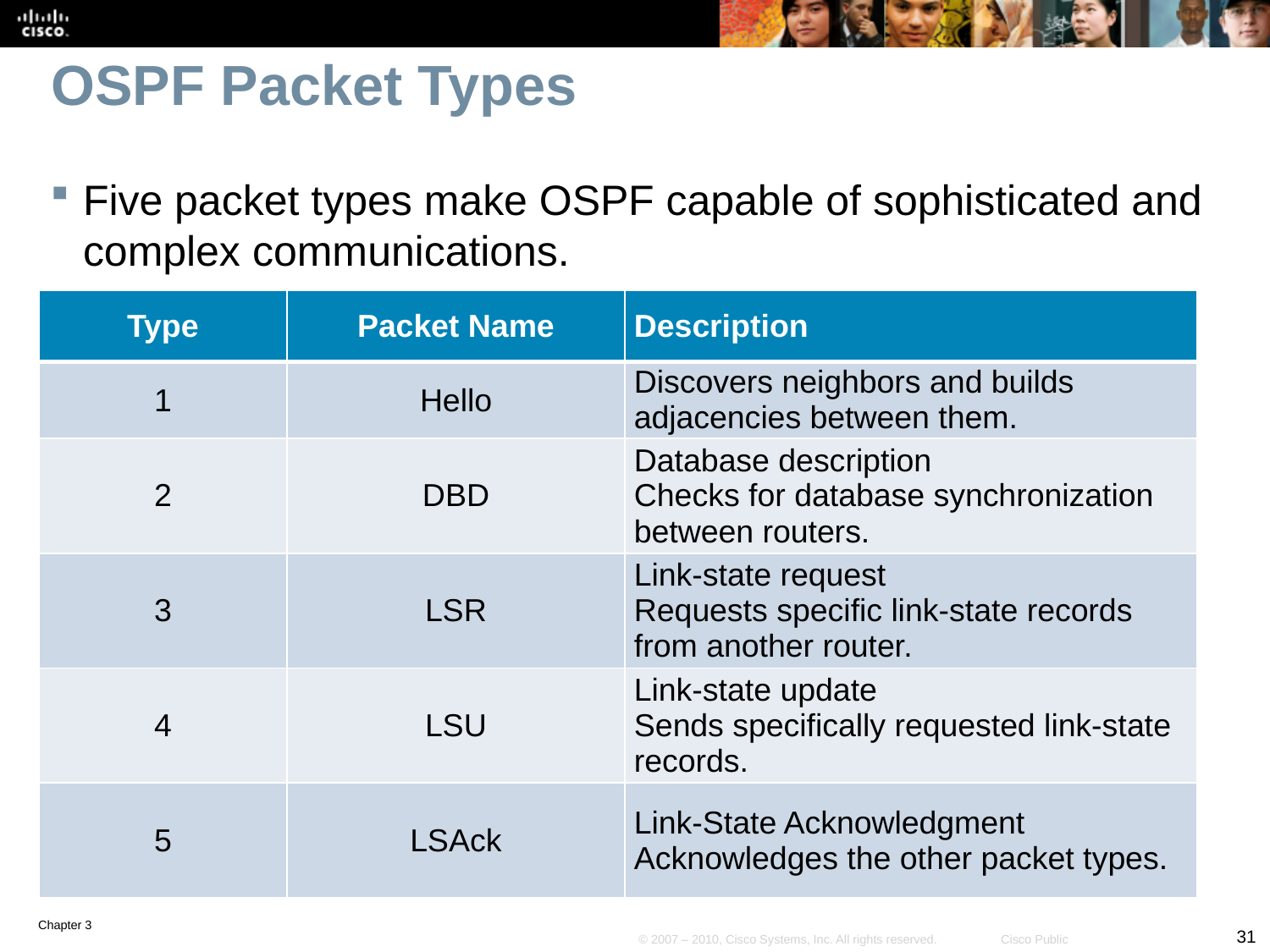

# OSPF Packet Types
Five packet types make OSPF capable of sophisticated and complex communications.
| Type | Packet Name | Description |
| --- | --- | --- |
| 1 | Hello | Discovers neighbors and builds adjacencies between them. |
| 2 | DBD | Database description Checks for database synchronization between routers. |
| 3 | LSR | Link-state request Requests specific link-state records from another router. |
| 4 | LSU | Link-state update Sends specifically requested link-state records. |
| 5 | LSAck | Link-State Acknowledgment Acknowledges the other packet types. |